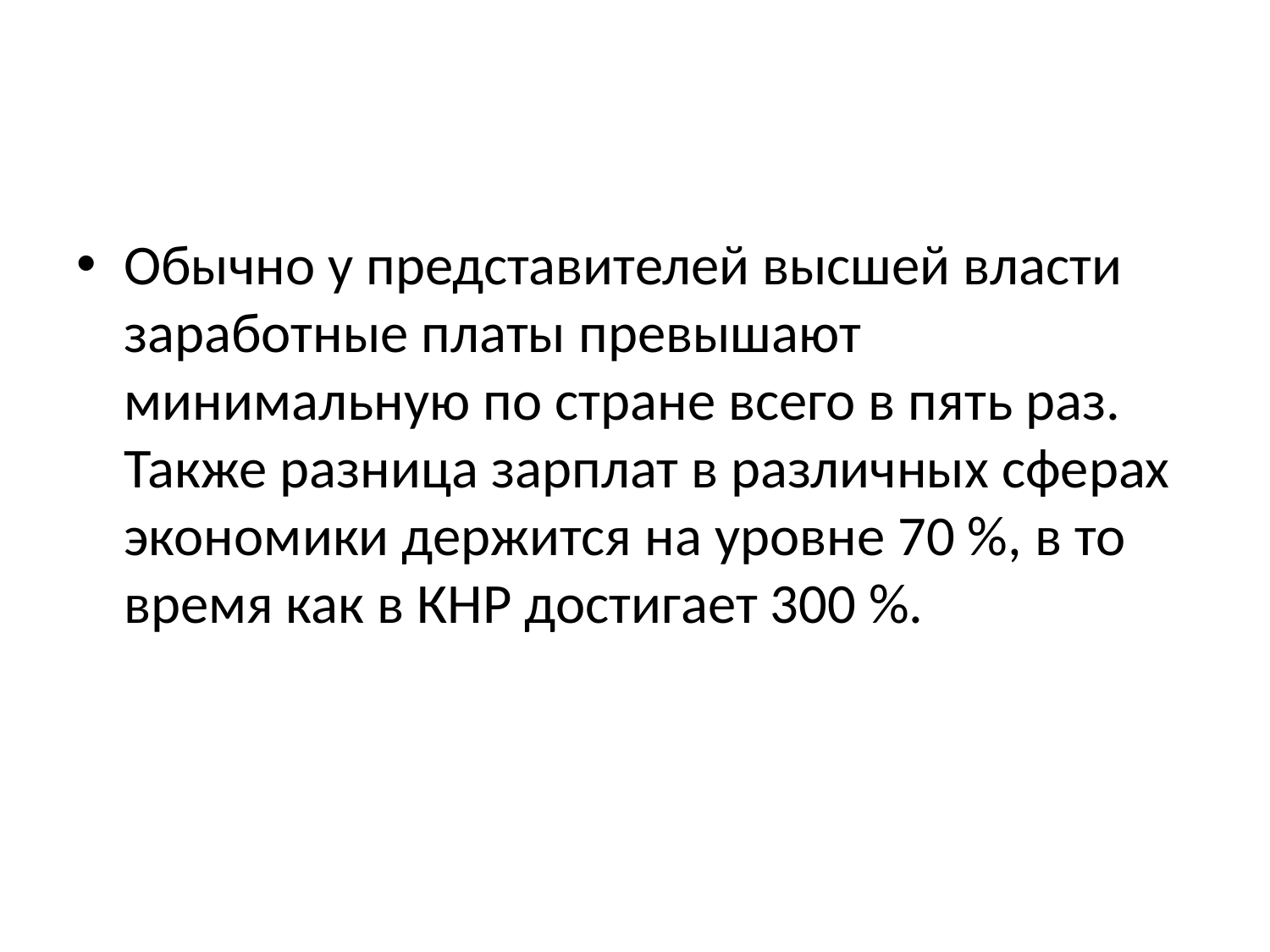

#
Обычно у представителей высшей власти заработные платы превышают минимальную по стране всего в пять раз. Также разница зарплат в различных сферах экономики держится на уровне 70 %, в то время как в КНР достигает 300 %.